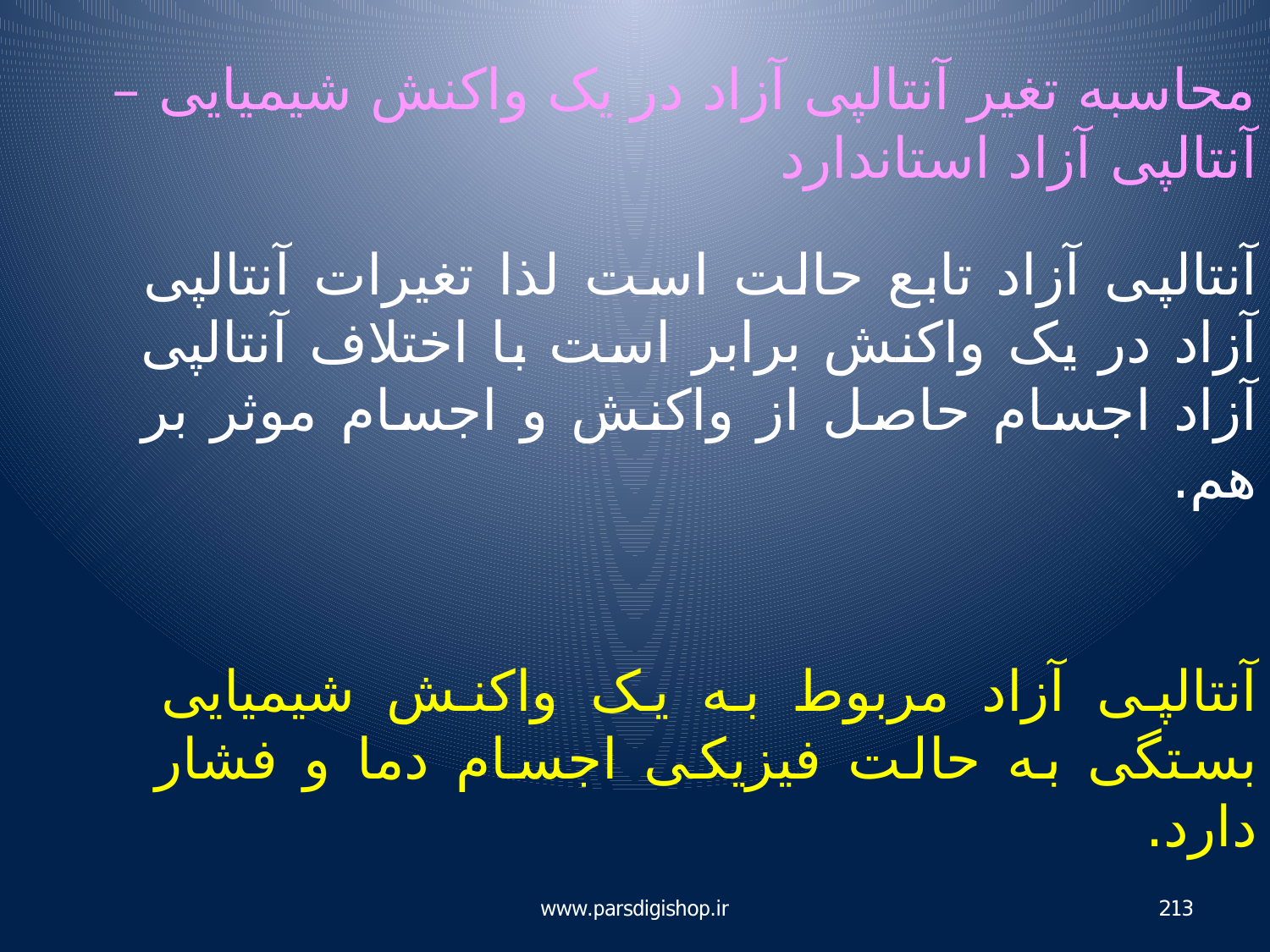

محاسبه تغیر آنتالپی آزاد در یک واکنش شیمیایی –آنتالپی آزاد استاندارد
آنتالپی آزاد تابع حالت است لذا تغیرات آنتالپی آزاد در یک واکنش برابر است با اختلاف آنتالپی آزاد اجسام حاصل از واکنش و اجسام موثر بر هم.
آنتالپی آزاد مربوط به یک واکنش شیمیایی بستگی به حالت فیزیکی اجسام دما و فشار دارد.
www.parsdigishop.ir
213